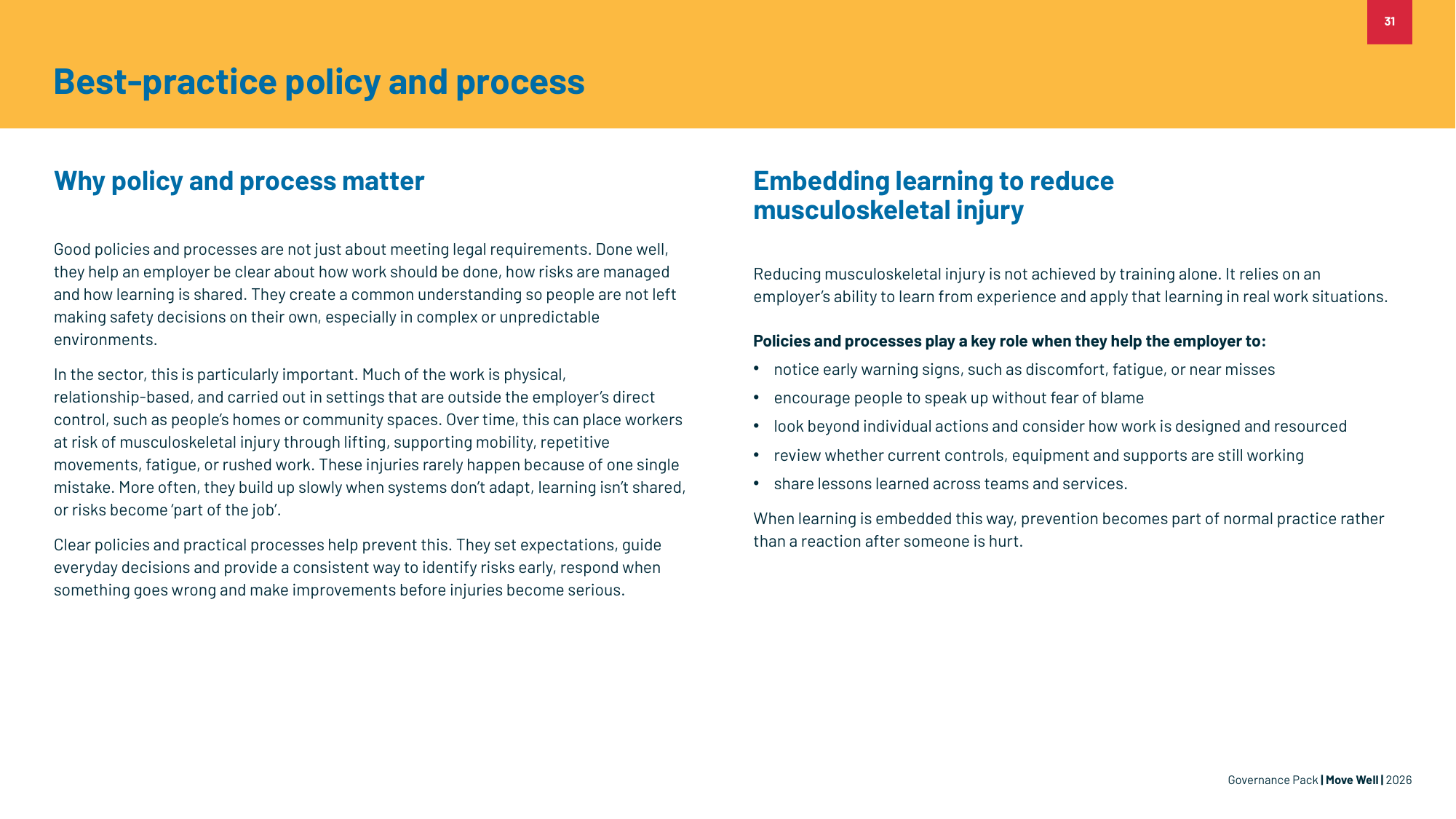

31
Best-practice policy and process
Why policy and process matter
Embedding learning to reduce musculoskeletal injury
Good policies and processes are not just about meeting legal requirements. Done well, they help an employer be clear about how work should be done, how risks are managed and how learning is shared. They create a common understanding so people are not left making safety decisions on their own, especially in complex or unpredictable environments.
In the sector, this is particularly important. Much of the work is physical, relationship‑based, and carried out in settings that are outside the employer’s direct control, such as people’s homes or community spaces. Over time, this can place workers at risk of musculoskeletal injury through lifting, supporting mobility, repetitive movements, fatigue, or rushed work. These injuries rarely happen because of one single mistake. More often, they build up slowly when systems don’t adapt, learning isn’t shared, or risks become ‘part of the job’.
Clear policies and practical processes help prevent this. They set expectations, guide everyday decisions and provide a consistent way to identify risks early, respond when something goes wrong and make improvements before injuries become serious.
Reducing musculoskeletal injury is not achieved by training alone. It relies on an employer’s ability to learn from experience and apply that learning in real work situations.
Policies and processes play a key role when they help the employer to:
notice early warning signs, such as discomfort, fatigue, or near misses
encourage people to speak up without fear of blame
look beyond individual actions and consider how work is designed and resourced
review whether current controls, equipment and supports are still working
share lessons learned across teams and services.
When learning is embedded this way, prevention becomes part of normal practice rather than a reaction after someone is hurt.